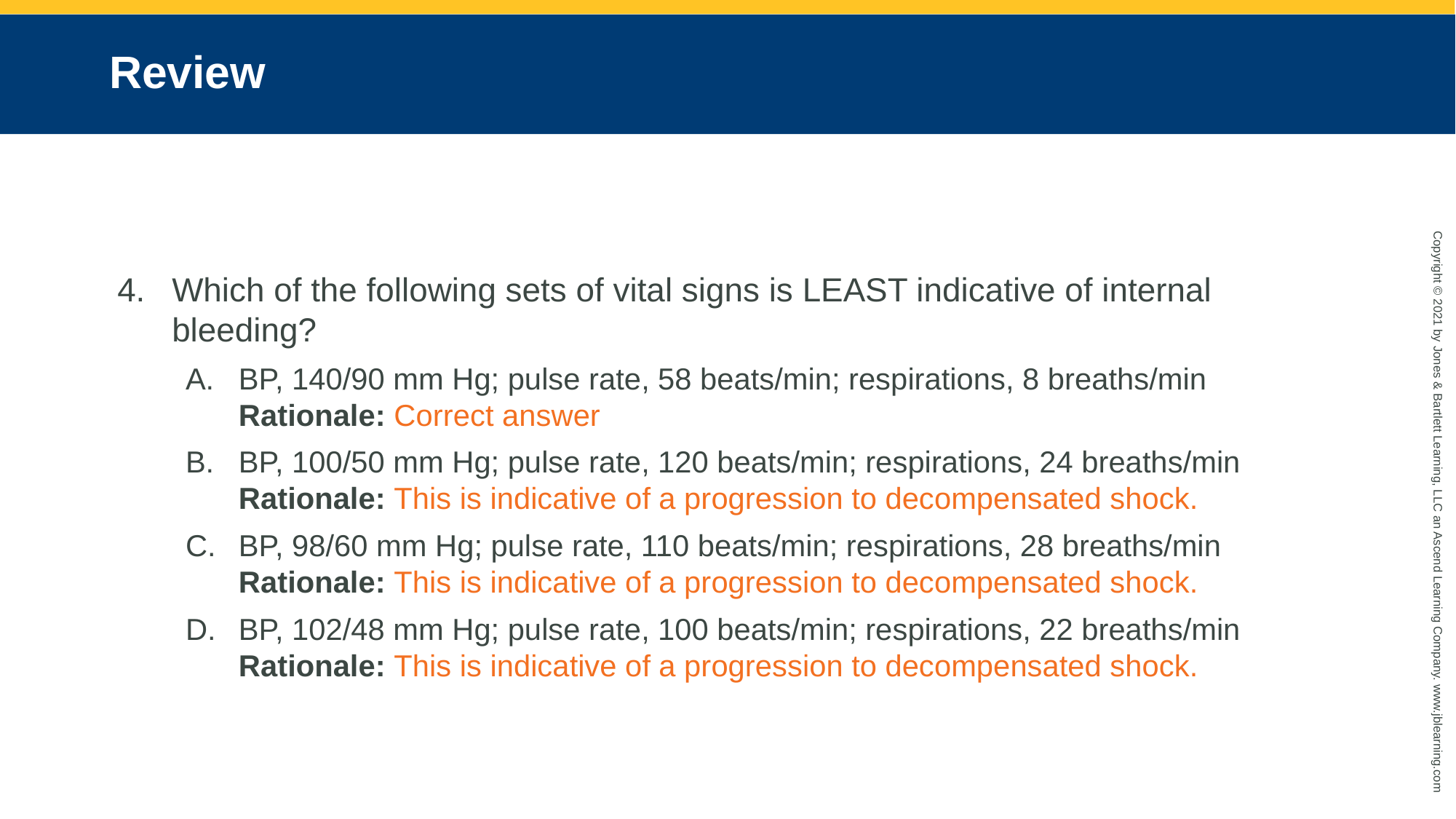

# Review
Which of the following sets of vital signs is LEAST indicative of internal bleeding?
BP, 140/90 mm Hg; pulse rate, 58 beats/min; respirations, 8 breaths/min
Rationale: Correct answer
BP, 100/50 mm Hg; pulse rate, 120 beats/min; respirations, 24 breaths/min
Rationale: This is indicative of a progression to decompensated shock.
BP, 98/60 mm Hg; pulse rate, 110 beats/min; respirations, 28 breaths/min
Rationale: This is indicative of a progression to decompensated shock.
BP, 102/48 mm Hg; pulse rate, 100 beats/min; respirations, 22 breaths/min
Rationale: This is indicative of a progression to decompensated shock.